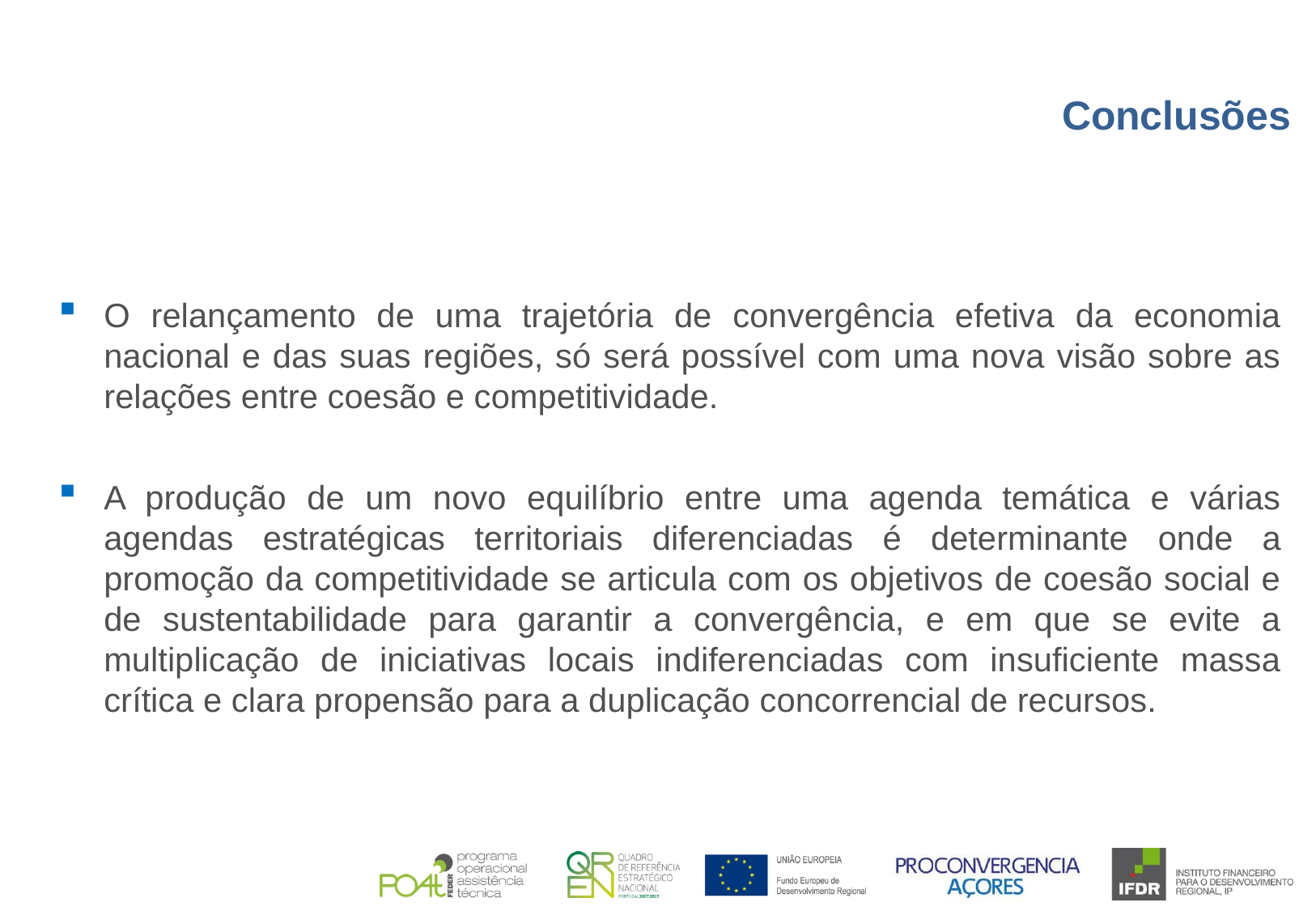

Conclusões
O relançamento de uma trajetória de convergência efetiva da economia nacional e das suas regiões, só será possível com uma nova visão sobre as relações entre coesão e competitividade.
A produção de um novo equilíbrio entre uma agenda temática e várias agendas estratégicas territoriais diferenciadas é determinante onde a promoção da competitividade se articula com os objetivos de coesão social e de sustentabilidade para garantir a convergência, e em que se evite a multiplicação de iniciativas locais indiferenciadas com insuficiente massa crítica e clara propensão para a duplicação concorrencial de recursos.